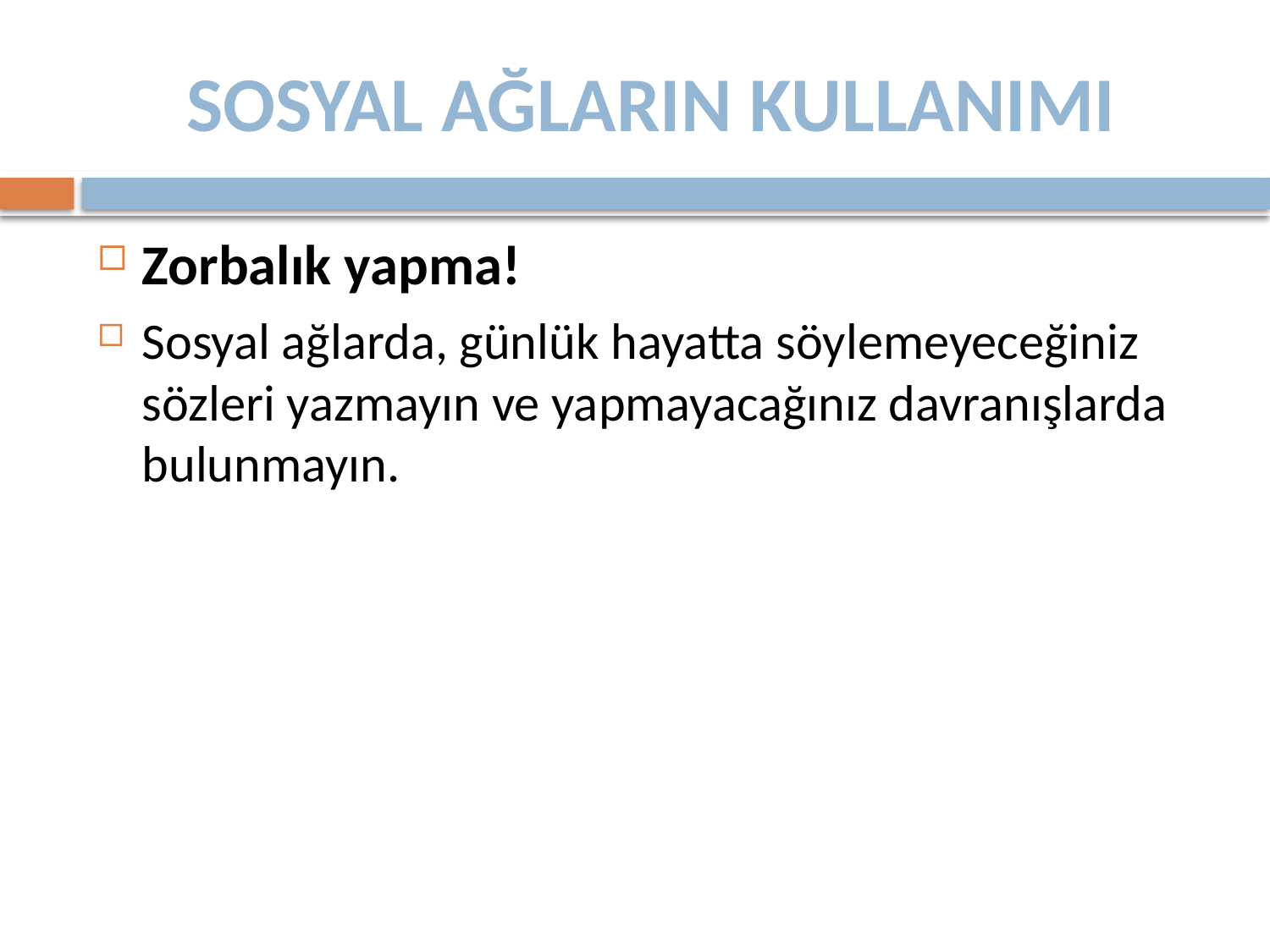

# SOSYAL AĞLARIN KULLANIMI
Zorbalık yapma!
Sosyal ağlarda, günlük hayatta söylemeyeceğiniz sözleri yazmayın ve yapmayacağınız davranışlarda bulunmayın.